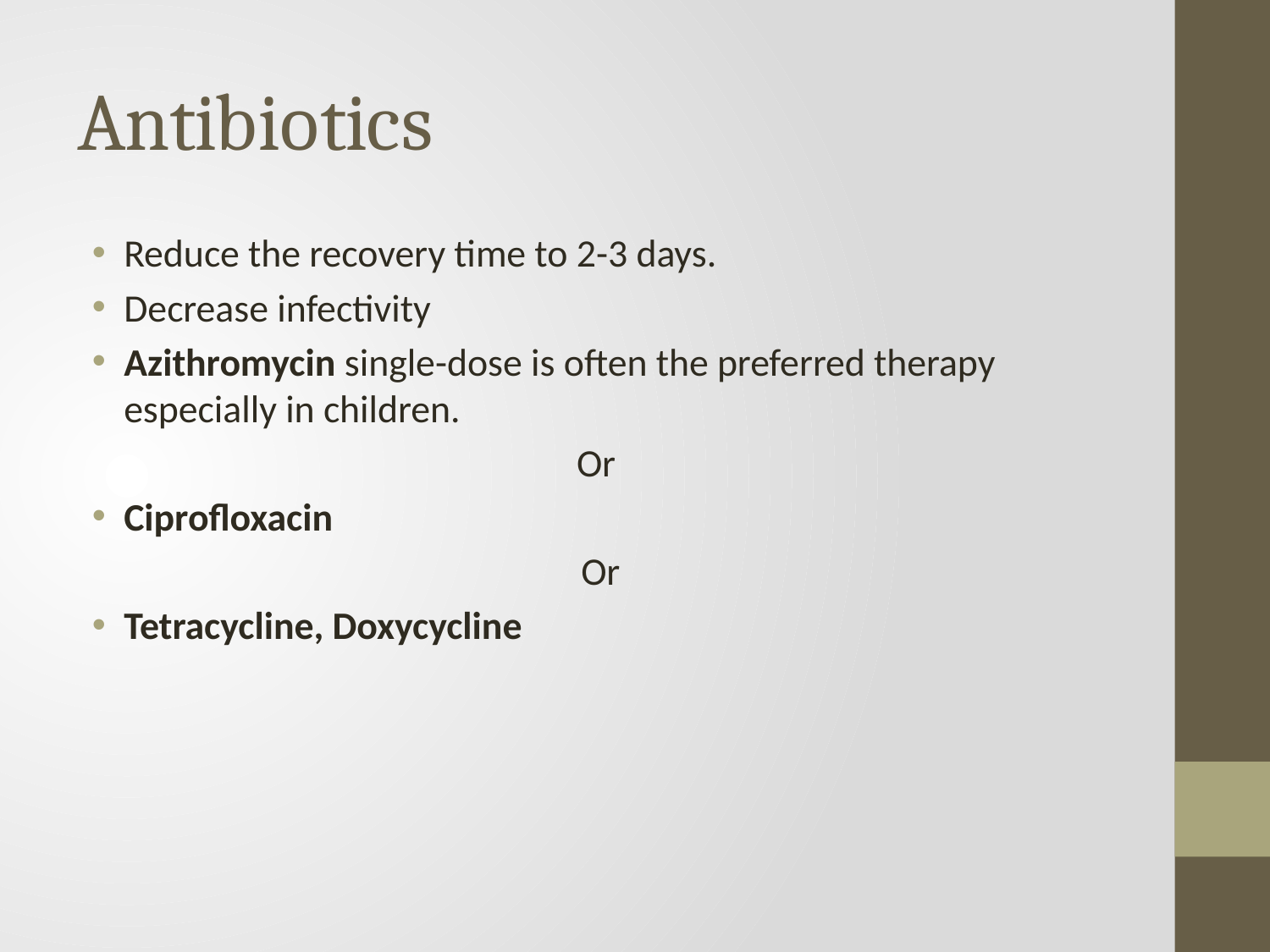

# Antibiotics
Reduce the recovery time to 2-3 days.
Decrease infectivity
Azithromycin single-dose is often the preferred therapy especially in children.
Or
Ciprofloxacin
Or
Tetracycline, Doxycycline